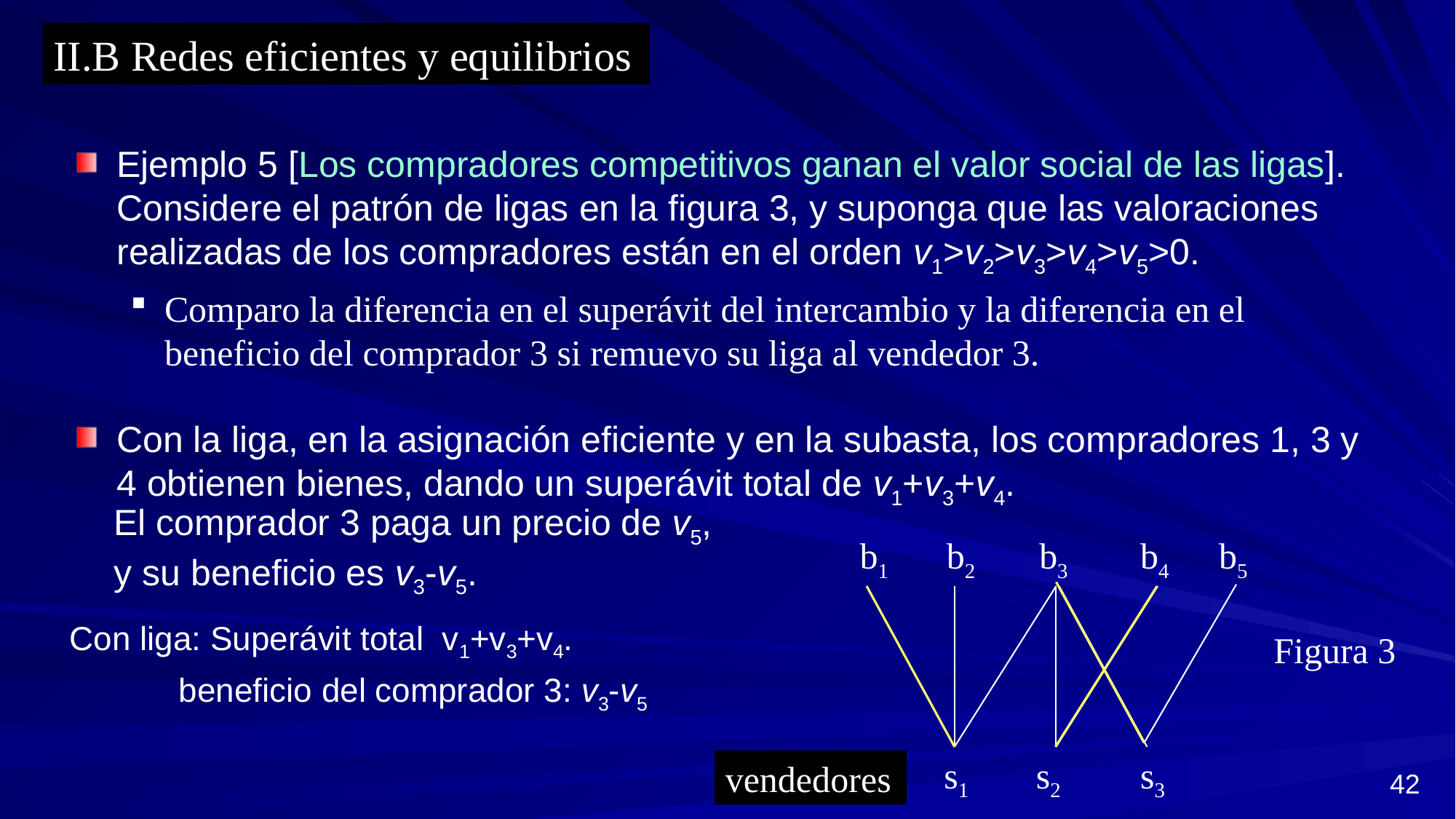

II.B Redes eficientes y equilibrios
Ejemplo 5 [Los compradores competitivos ganan el valor social de las ligas]. Considere el patrón de ligas en la figura 3, y suponga que las valoraciones realizadas de los compradores están en el orden v1>v2>v3>v4>v5>0.
Comparo la diferencia en el superávit del intercambio y la diferencia en el beneficio del comprador 3 si remuevo su liga al vendedor 3.

Con la liga, en la asignación eficiente y en la subasta, los compradores 1, 3 y 4 obtienen bienes, dando un superávit total de v1+v3+v4.
El comprador 3 paga un precio de v5, y su beneficio es v3-v5.
b5
b1
b2
b3
b4
Con liga: Superávit total  v1+v3+v4.
	beneficio del comprador 3: v3-v5

Figura 3
s1
s2
s3
vendedores
42